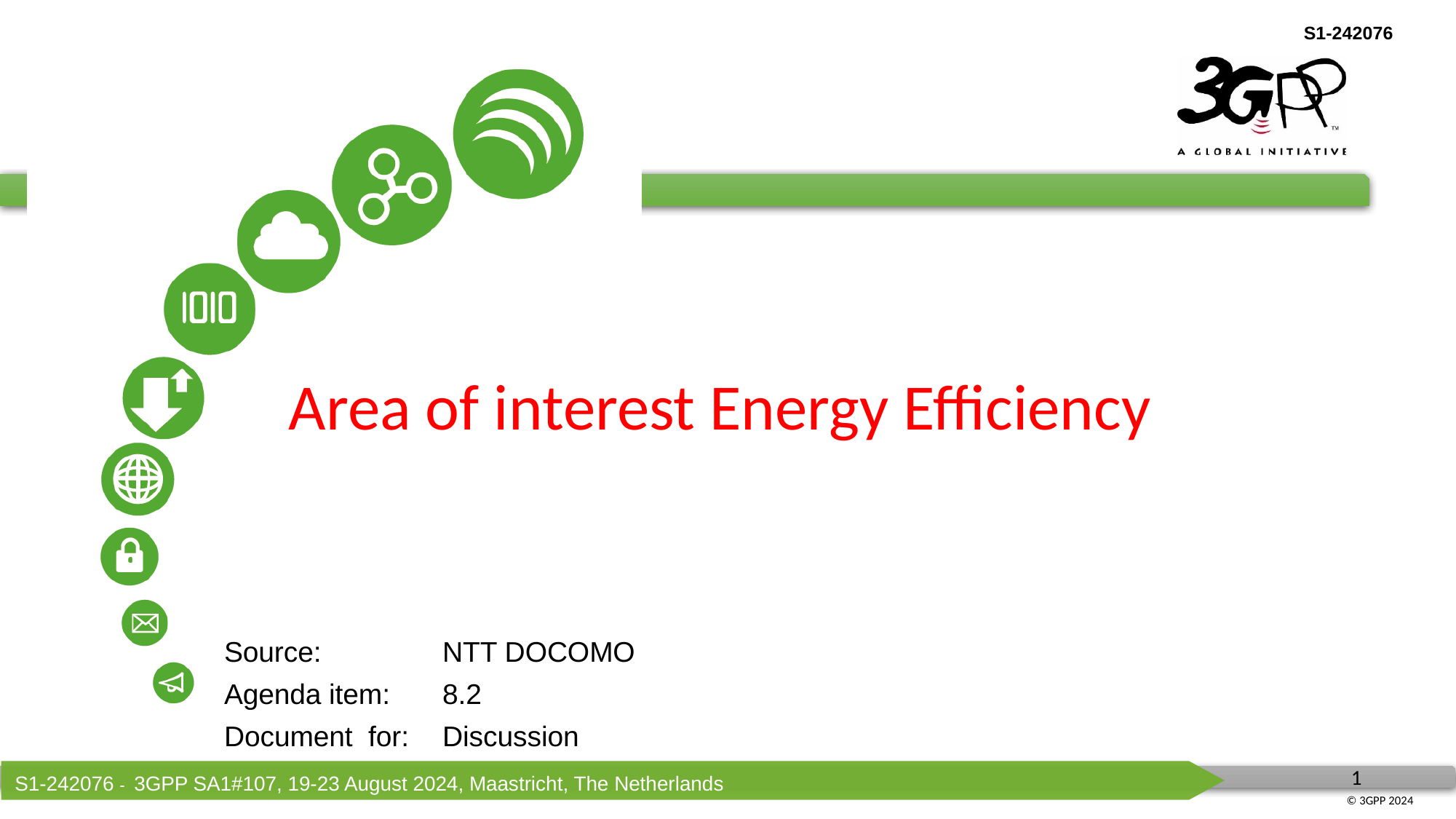

Area of interest Energy Efficiency
Source: 		NTT DOCOMO
Agenda item: 	8.2
Document  for:	Discussion
S1-242076 -  3GPP SA1#107, 19-23 August 2024, Maastricht, The Netherlands